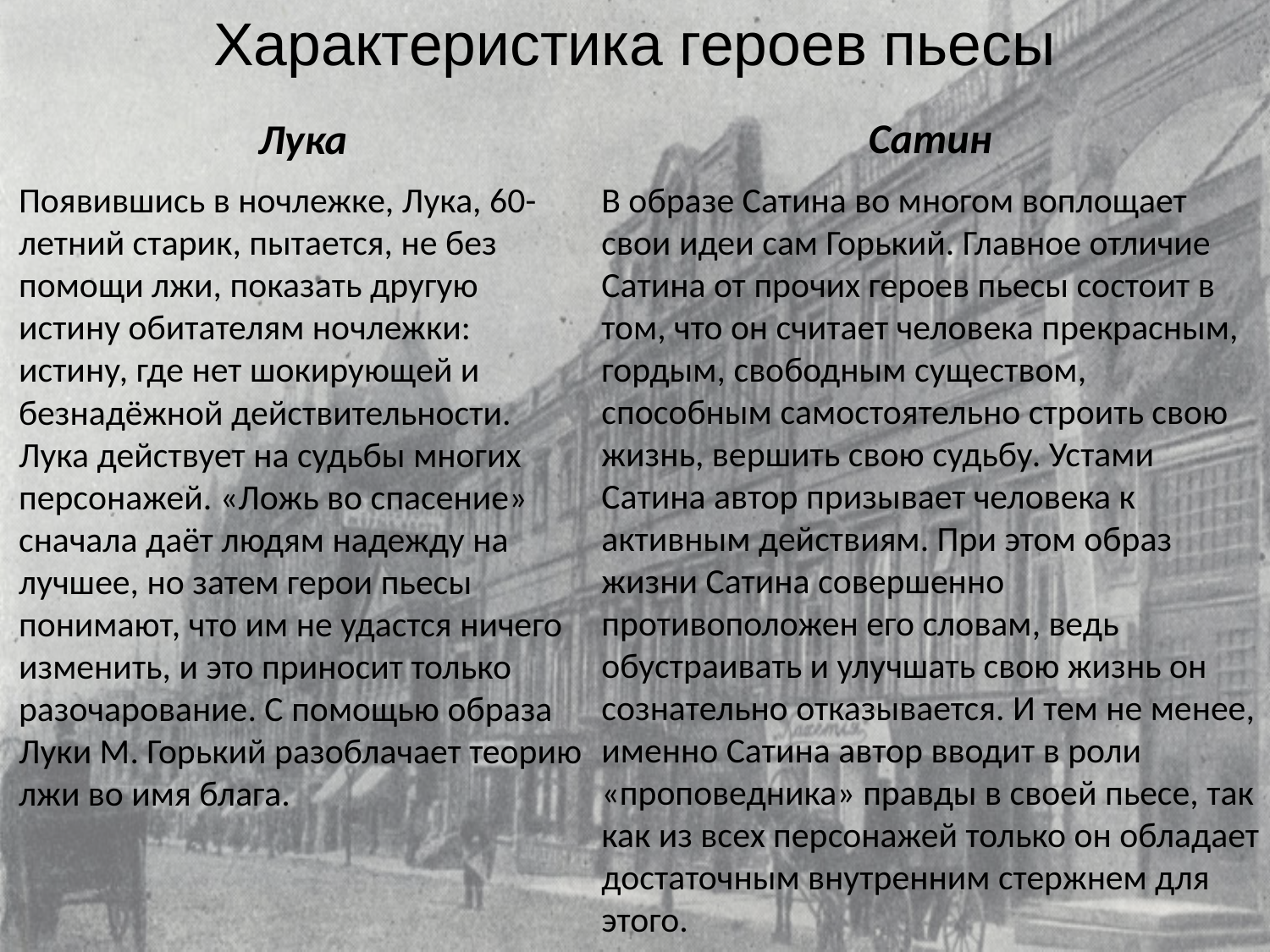

# Характеристика героев пьесы
Сатин
Лука
Появившись в ночлежке, Лука, 60-летний старик, пытается, не без помощи лжи, показать другую истину обитателям ночлежки: истину, где нет шокирующей и безнадёжной действительности. Лука действует на судьбы многих персонажей. «Ложь во спасение» сначала даёт людям надежду на лучшее, но затем герои пьесы понимают, что им не удастся ничего изменить, и это приносит только разочарование. С помощью образа Луки М. Горький разоблачает теорию лжи во имя блага.
В образе Сатина во многом воплощает свои идеи сам Горький. Главное отличие Сатина от прочих героев пьесы состоит в том, что он считает человека прекрасным, гордым, свободным существом, способным самостоятельно строить свою жизнь, вершить свою судьбу. Устами Сатина автор призывает человека к активным действиям. При этом образ жизни Сатина совершенно противоположен его словам, ведь обустраивать и улучшать свою жизнь он сознательно отказывается. И тем не менее, именно Сатина автор вводит в роли «проповедника» правды в своей пьесе, так как из всех персонажей только он обладает достаточным внутренним стержнем для этого.